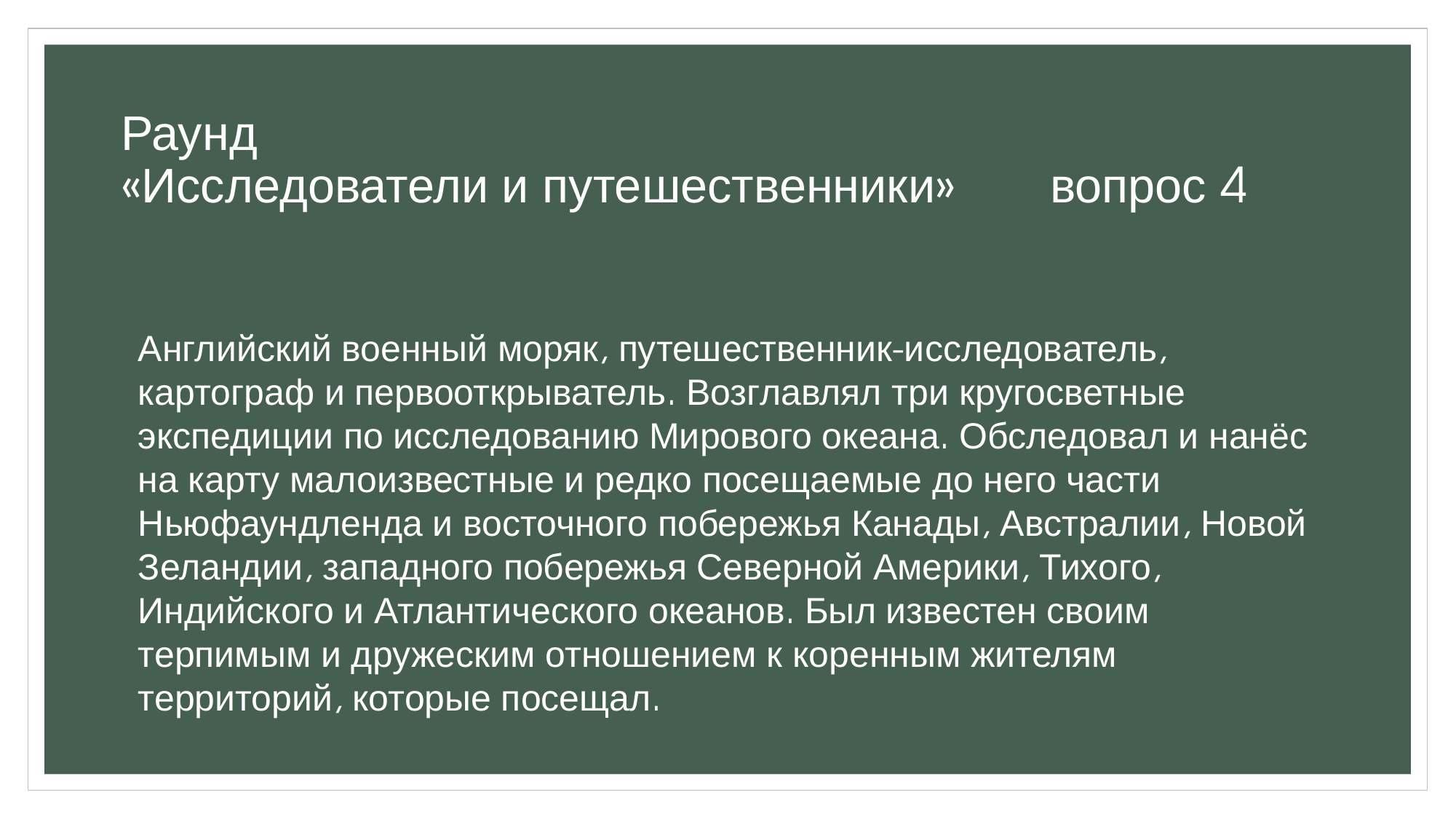

# Раунд «Исследователи и путешественники»       вопрос 4
Английский военный моряк, путешественник-исследователь, картограф и первооткрыватель. Возглавлял три кругосветные экспедиции по исследованию Мирового океана. Обследовал и нанёс на карту малоизвестные и редко посещаемые до него части Ньюфаундленда и восточного побережья Канады, Австралии, Новой Зеландии, западного побережья Северной Америки, Тихого, Индийского и Атлантического океанов. Был известен своим терпимым и дружеским отношением к коренным жителям территорий, которые посещал.